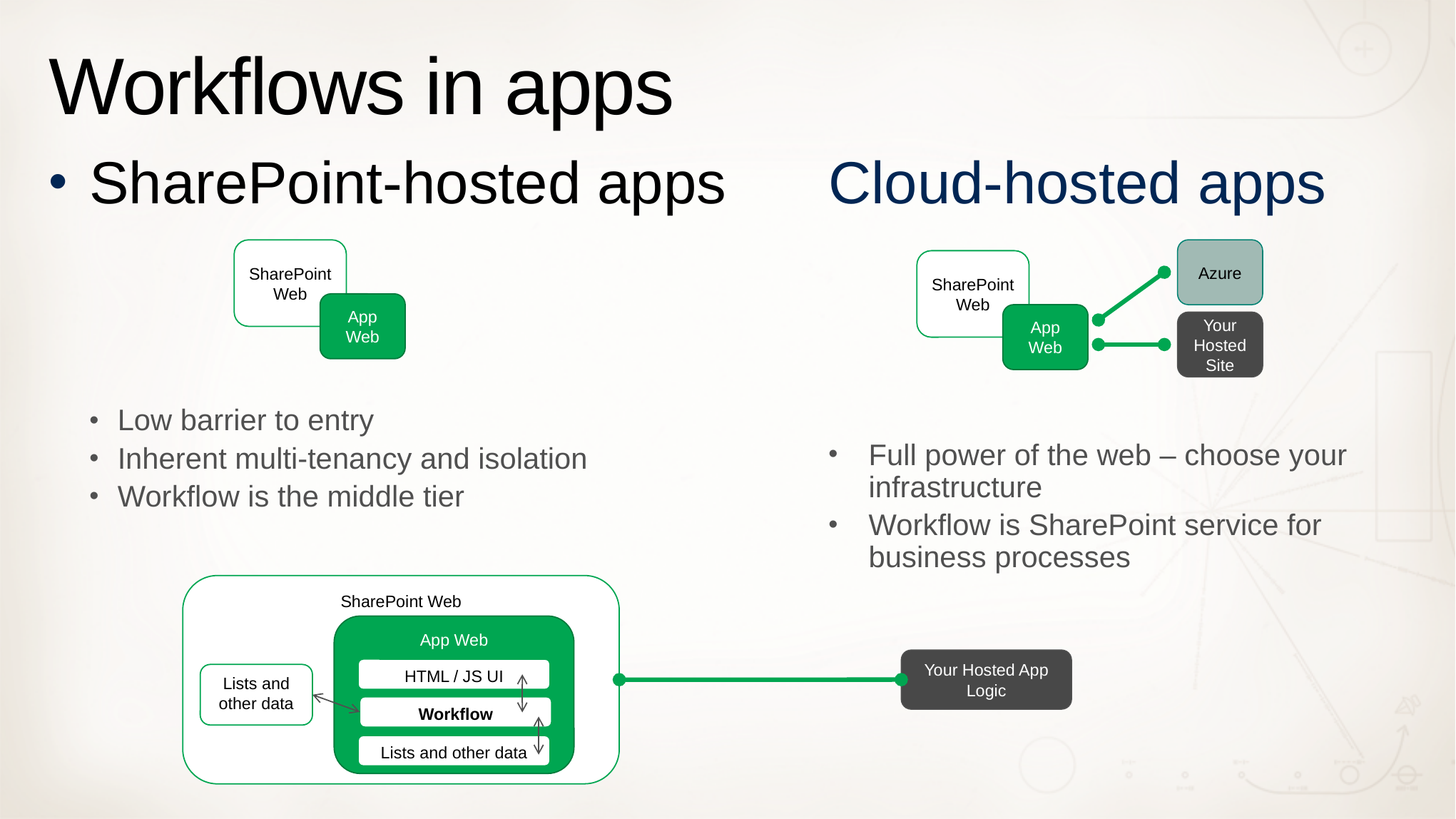

# Workflows in apps
SharePoint-hosted apps

Low barrier to entry
Inherent multi-tenancy and isolation
Workflow is the middle tier
Cloud-hosted apps

Full power of the web – choose your infrastructure
Workflow is SharePoint service for business processes
SharePoint Web
App Web
Azure
SharePoint Web
App Web
Your Hosted Site
SharePoint Web
App Web
HTML / JS UI
Lists and other data
Lists and other data
Your Hosted App Logic
Workflow